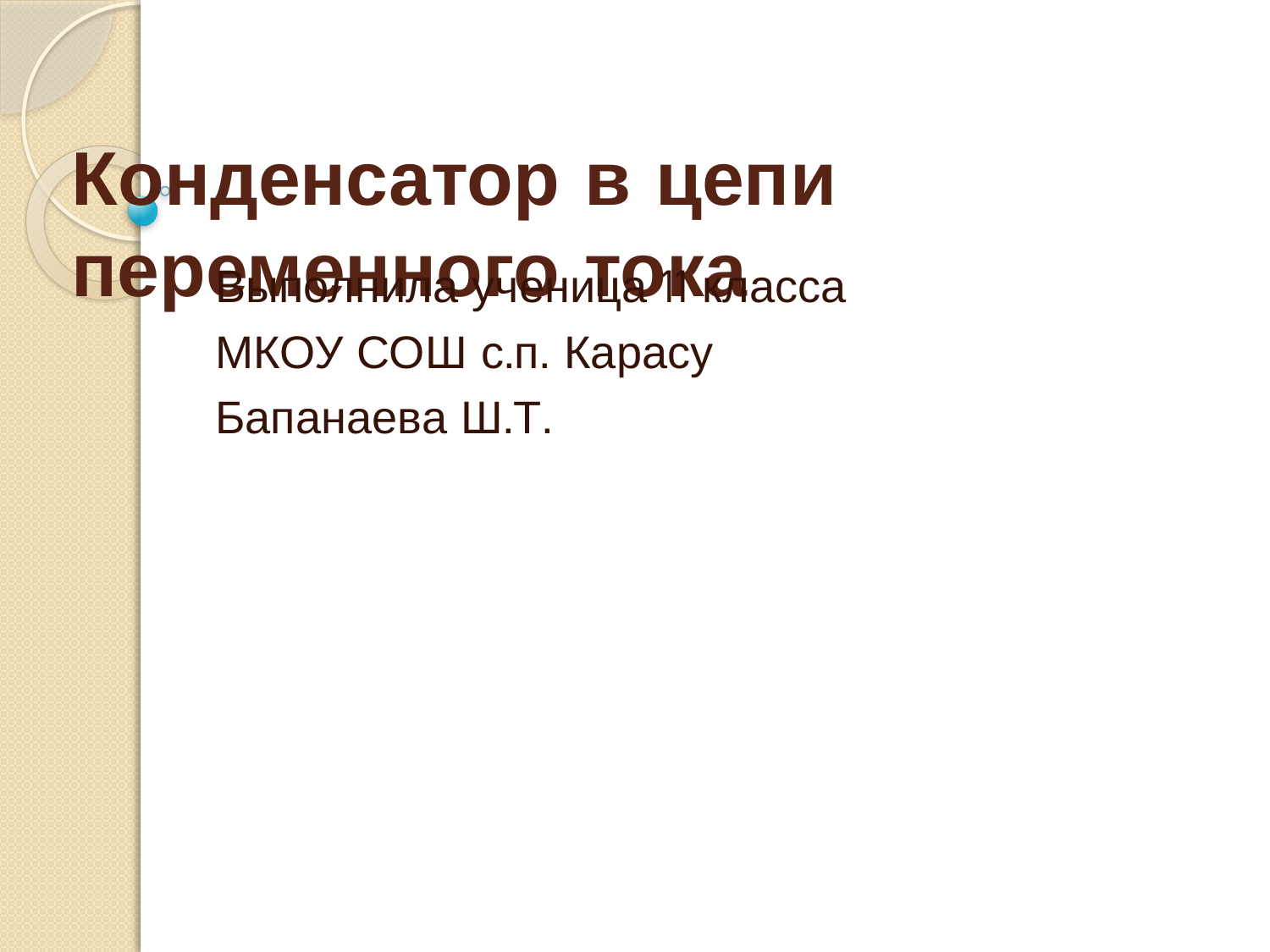

# Конденсатор в цепи переменного тока
Выполнила ученица 11 класса
МКОУ СОШ с.п. Карасу
Бапанаева Ш.Т.